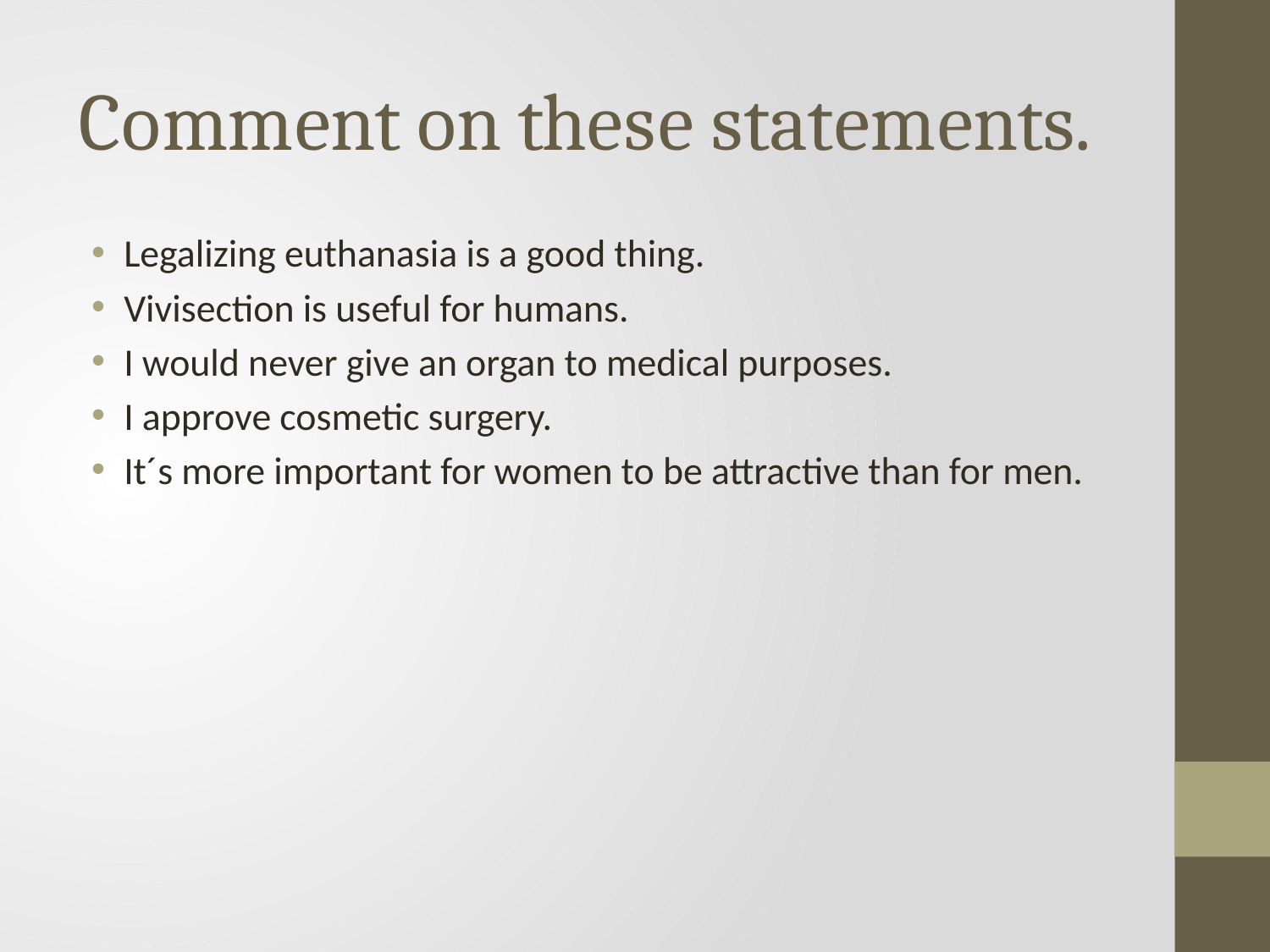

# Comment on these statements.
Legalizing euthanasia is a good thing.
Vivisection is useful for humans.
I would never give an organ to medical purposes.
I approve cosmetic surgery.
It´s more important for women to be attractive than for men.